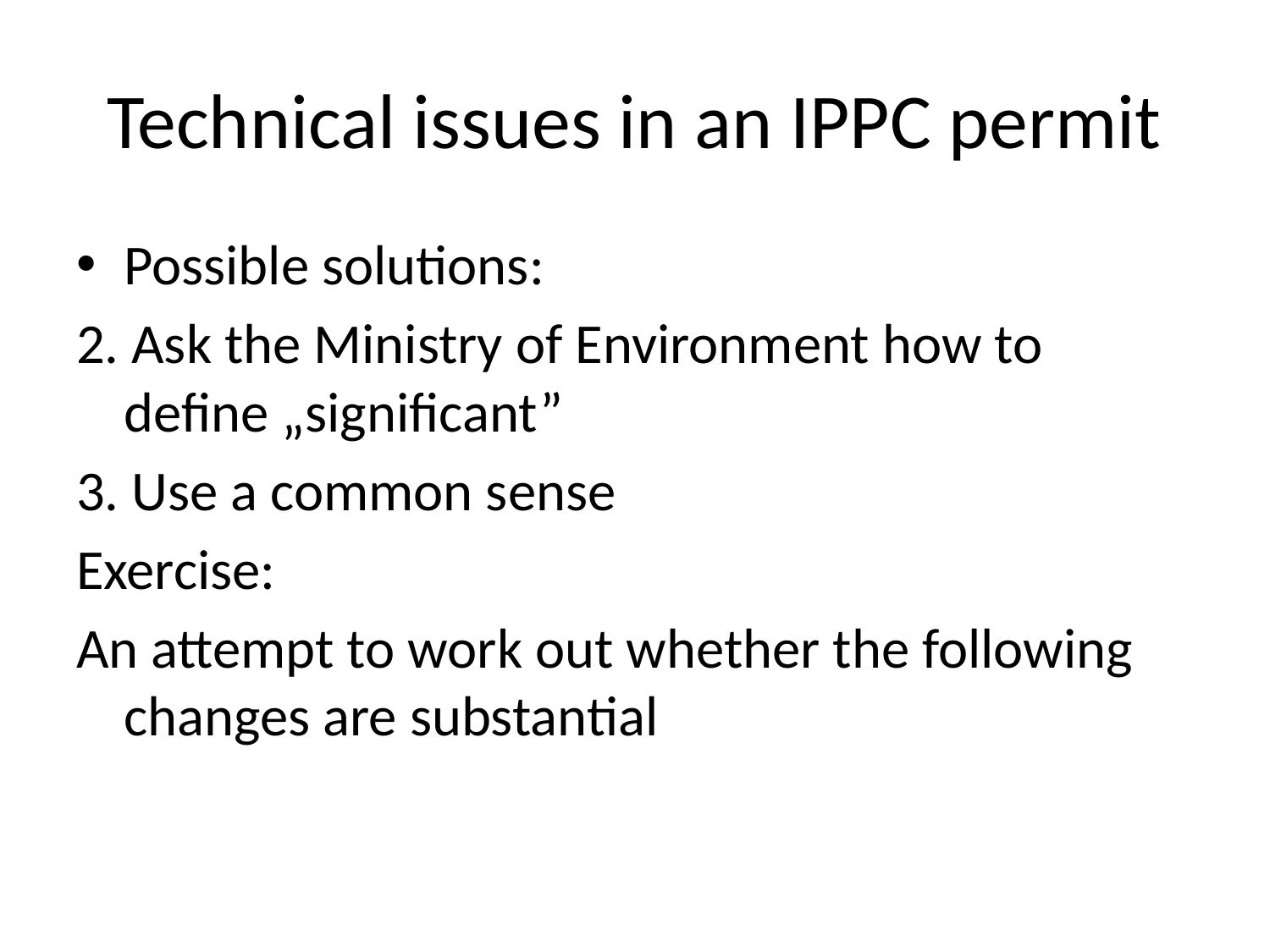

# Technical issues in an IPPC permit
Possible solutions:
2. Ask the Ministry of Environment how to define „significant”
3. Use a common sense
Exercise:
An attempt to work out whether the following changes are substantial